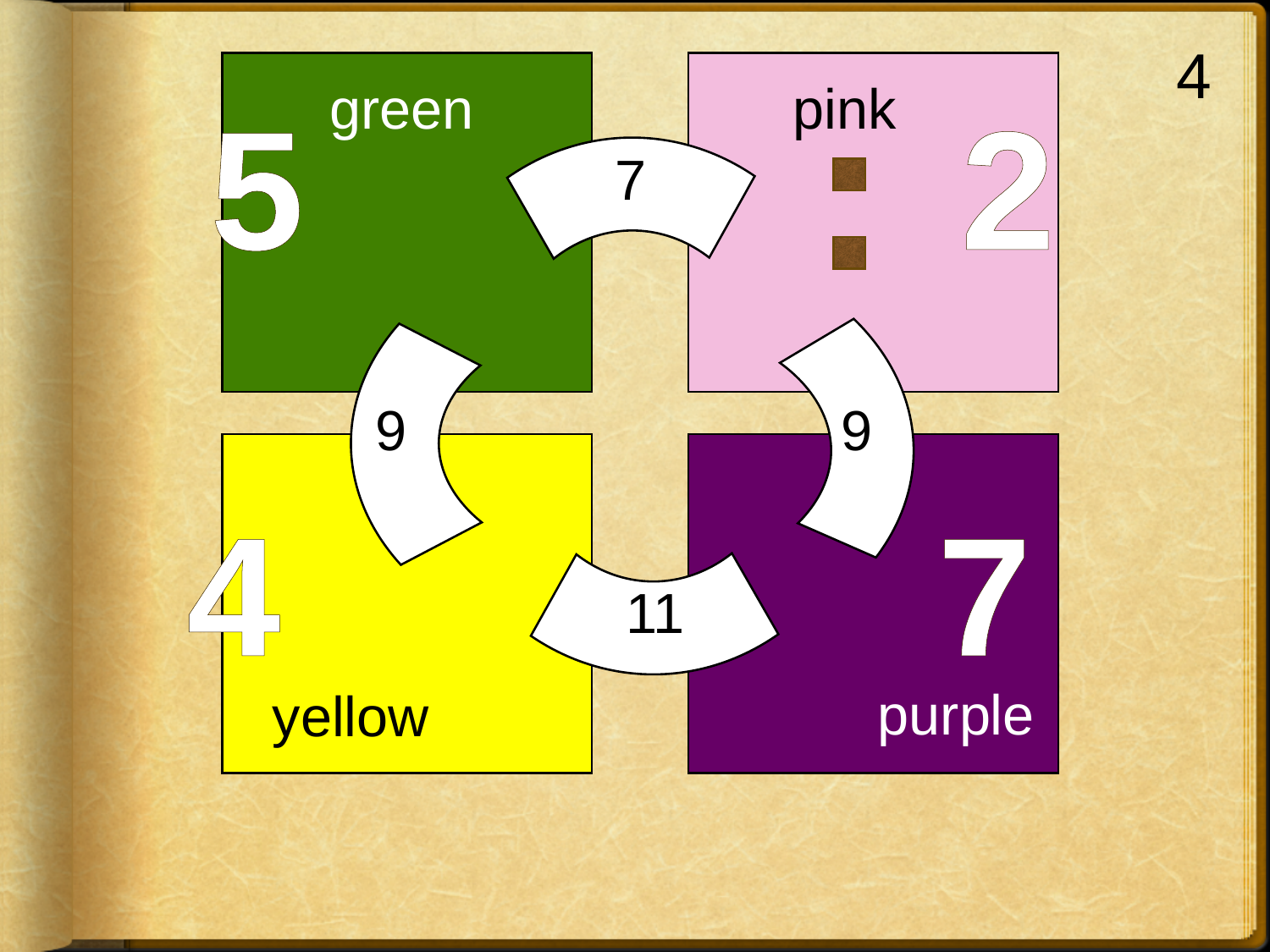

4

green
pink
5              2

4              7
 7

 11

 9

   9

purple
yellow